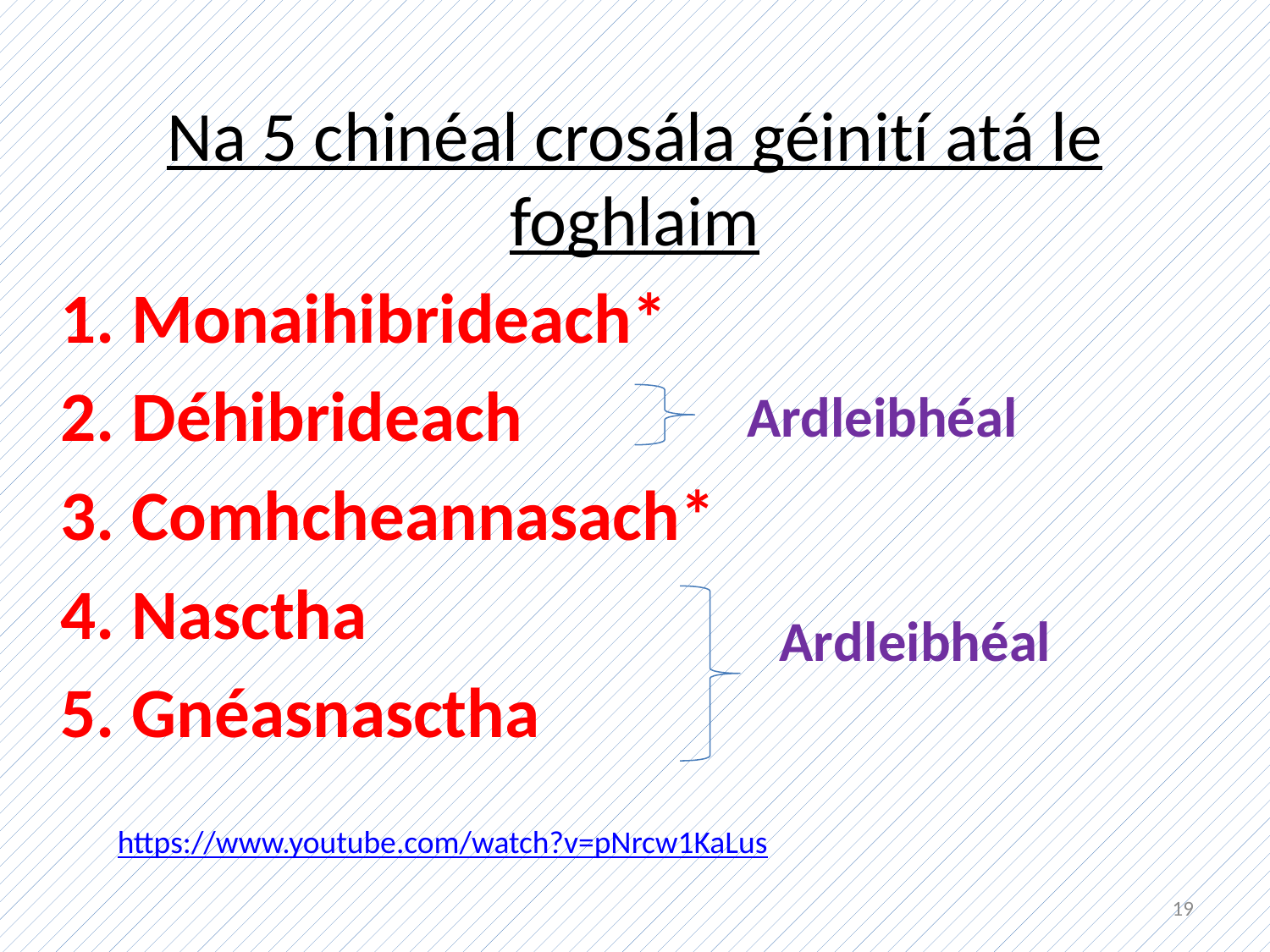

# Na 5 chinéal crosála géinití atá le foghlaim
Monaihibrideach*
Déhibrideach
Comhcheannasach*
Nasctha
Gnéasnasctha

Ardleibhéal

Ardleibhéal
https://www.youtube.com/watch?v=pNrcw1KaLus
19